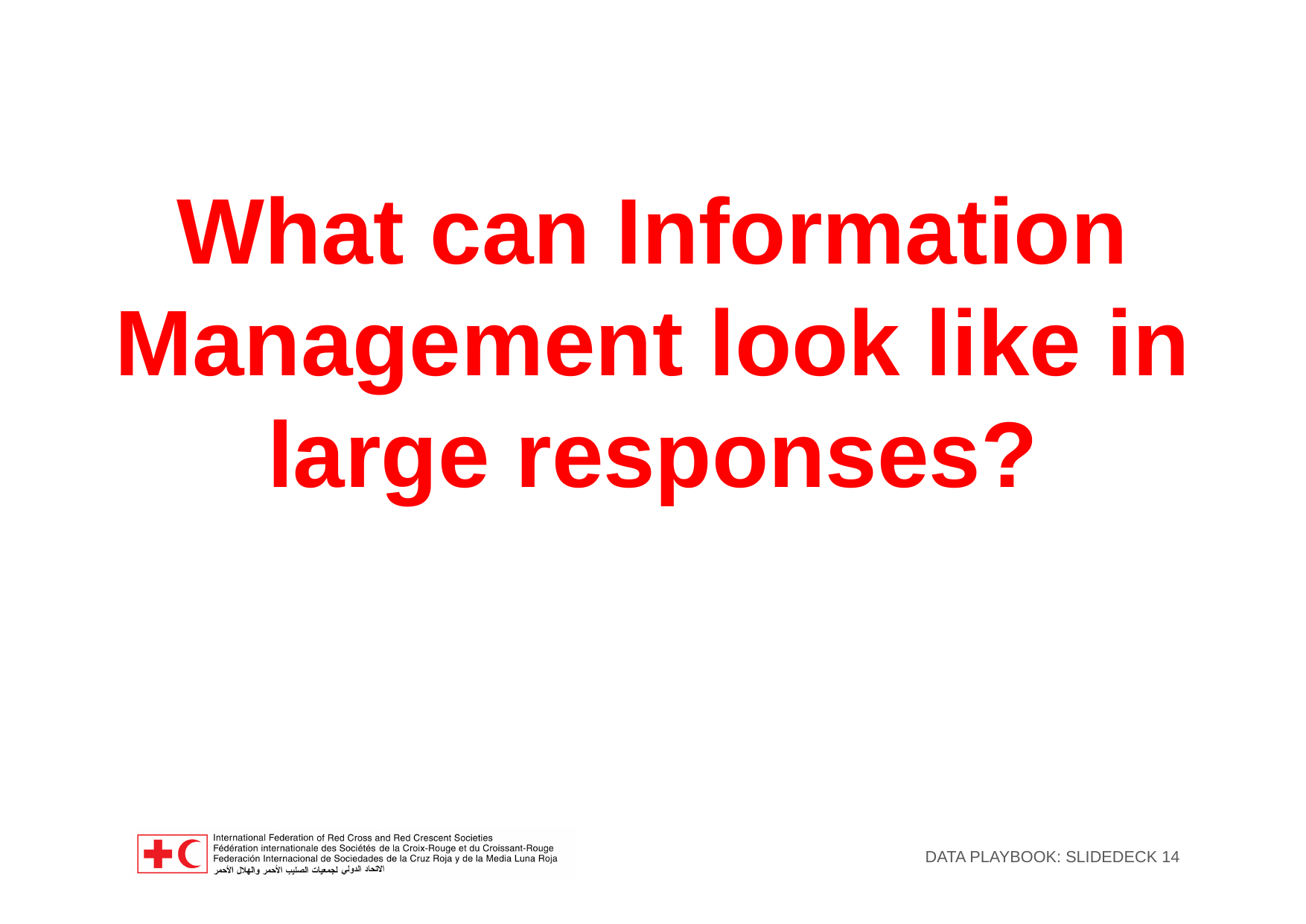

# What can Information Management look like in large responses?